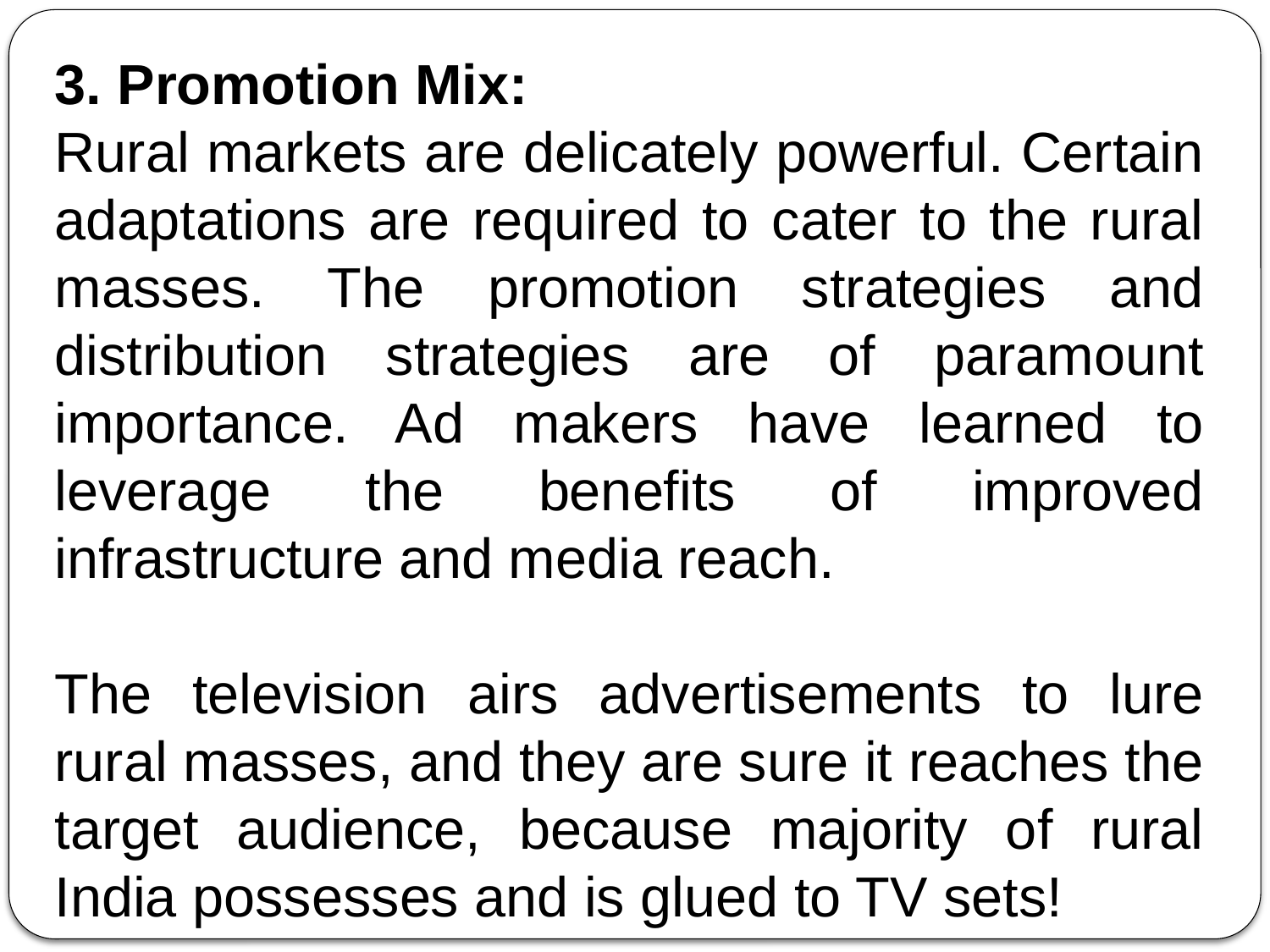

3. Promotion Mix:
Rural markets are delicately powerful. Certain adaptations are required to cater to the rural masses. The promotion strategies and distribution strategies are of paramount importance. Ad makers have learned to leverage the benefits of improved infrastructure and media reach.

The television airs advertisements to lure rural masses, and they are sure it reaches the target audience, because majority of rural India possesses and is glued to TV sets!